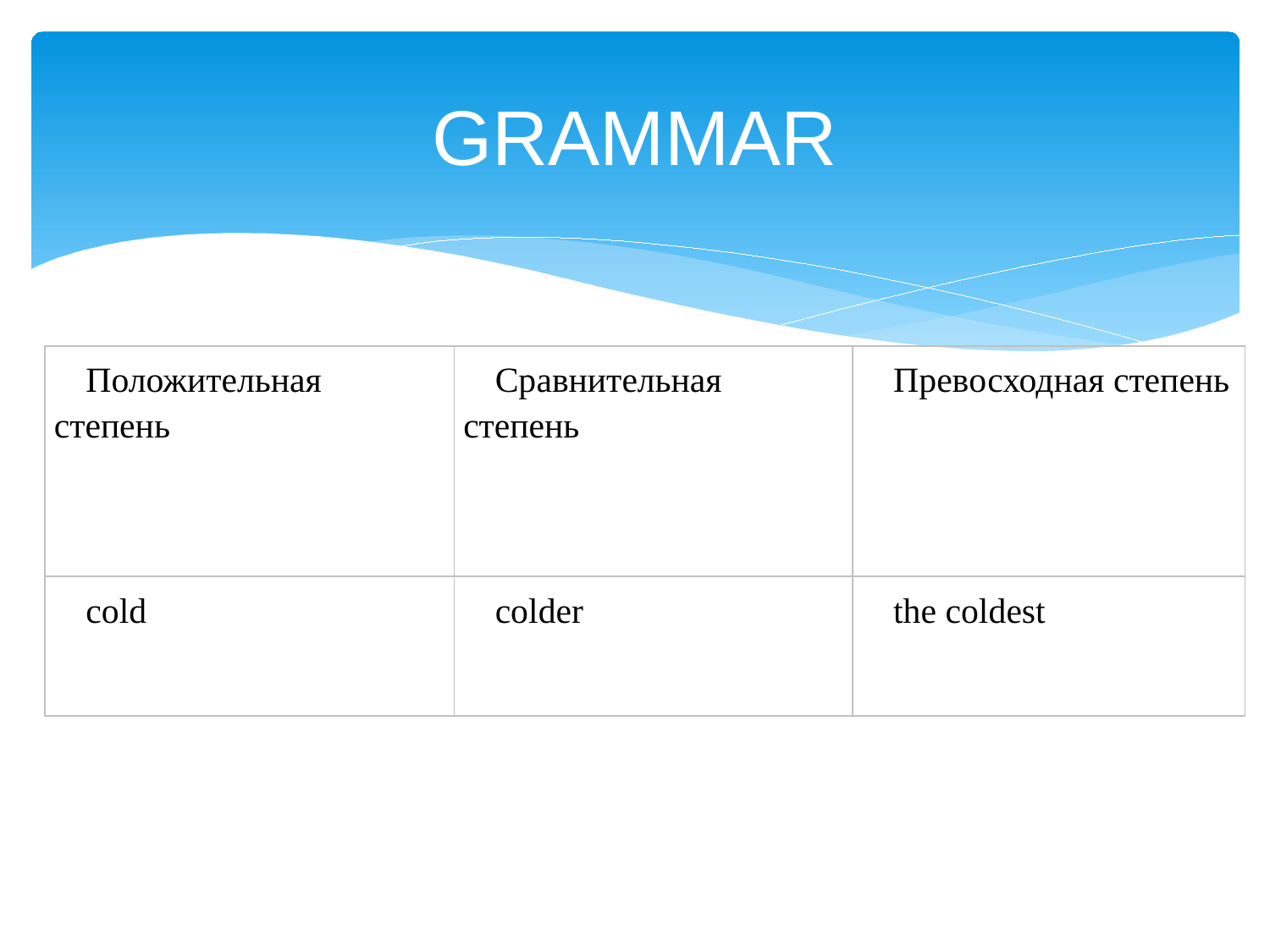

# GRAMMAR
| Положительная степень | Сравнительная степень | Превосходная степень |
| --- | --- | --- |
| cold | colder | the coldest |